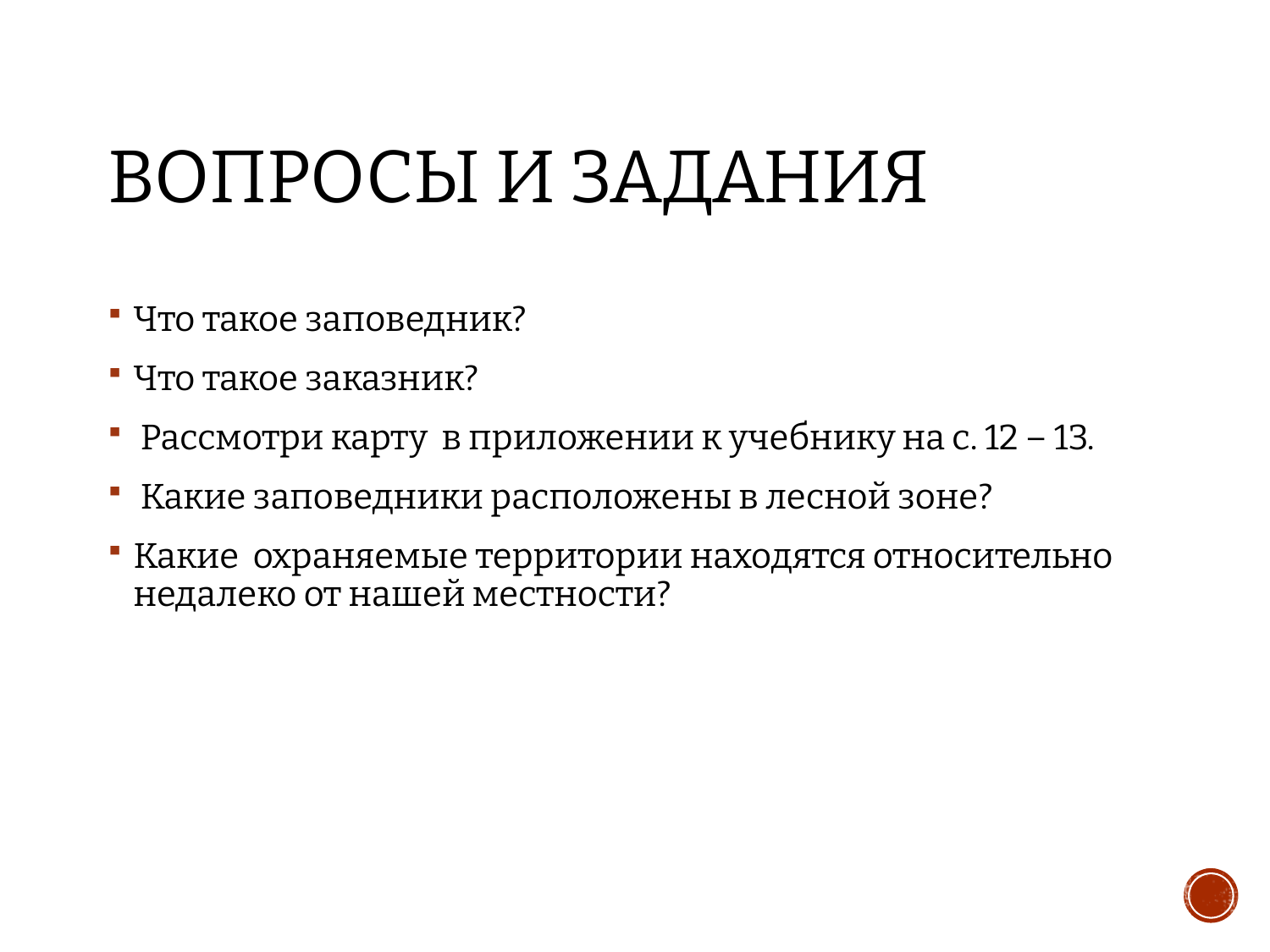

# Вопросы и задания
Что такое заповедник?
Что такое заказник?
 Рассмотри карту  в приложении к учебнику на с. 12 – 13.
 Какие заповедники расположены в лесной зоне?
Какие  охраняемые территории находятся относительно недалеко от нашей местности?